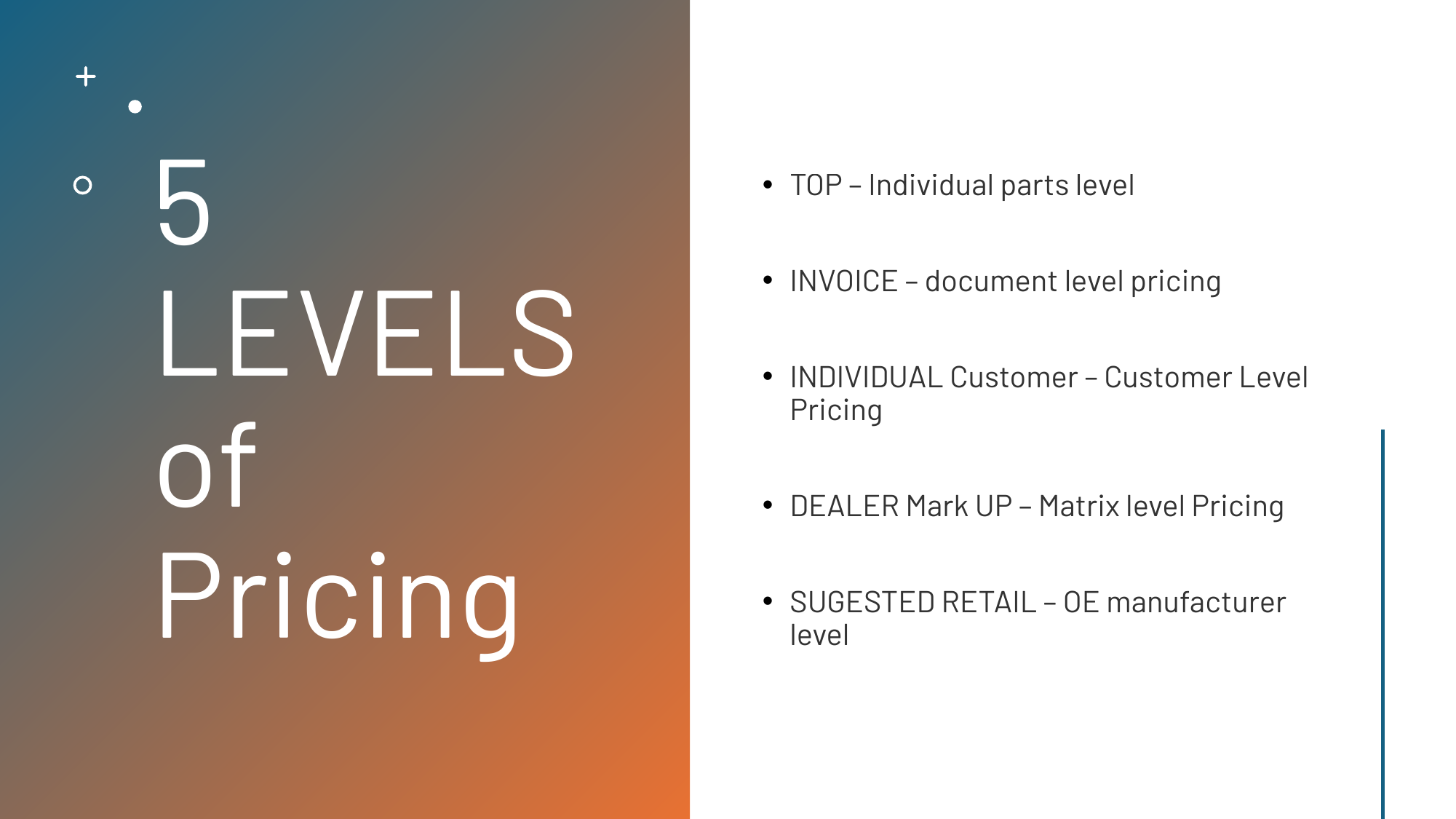

# 5 LEVELS of Pricing
TOP – Individual parts level

INVOICE – document level pricing

INDIVIDUAL Customer – Customer Level Pricing

DEALER Mark UP – Matrix level Pricing

SUGESTED RETAIL – OE manufacturer level